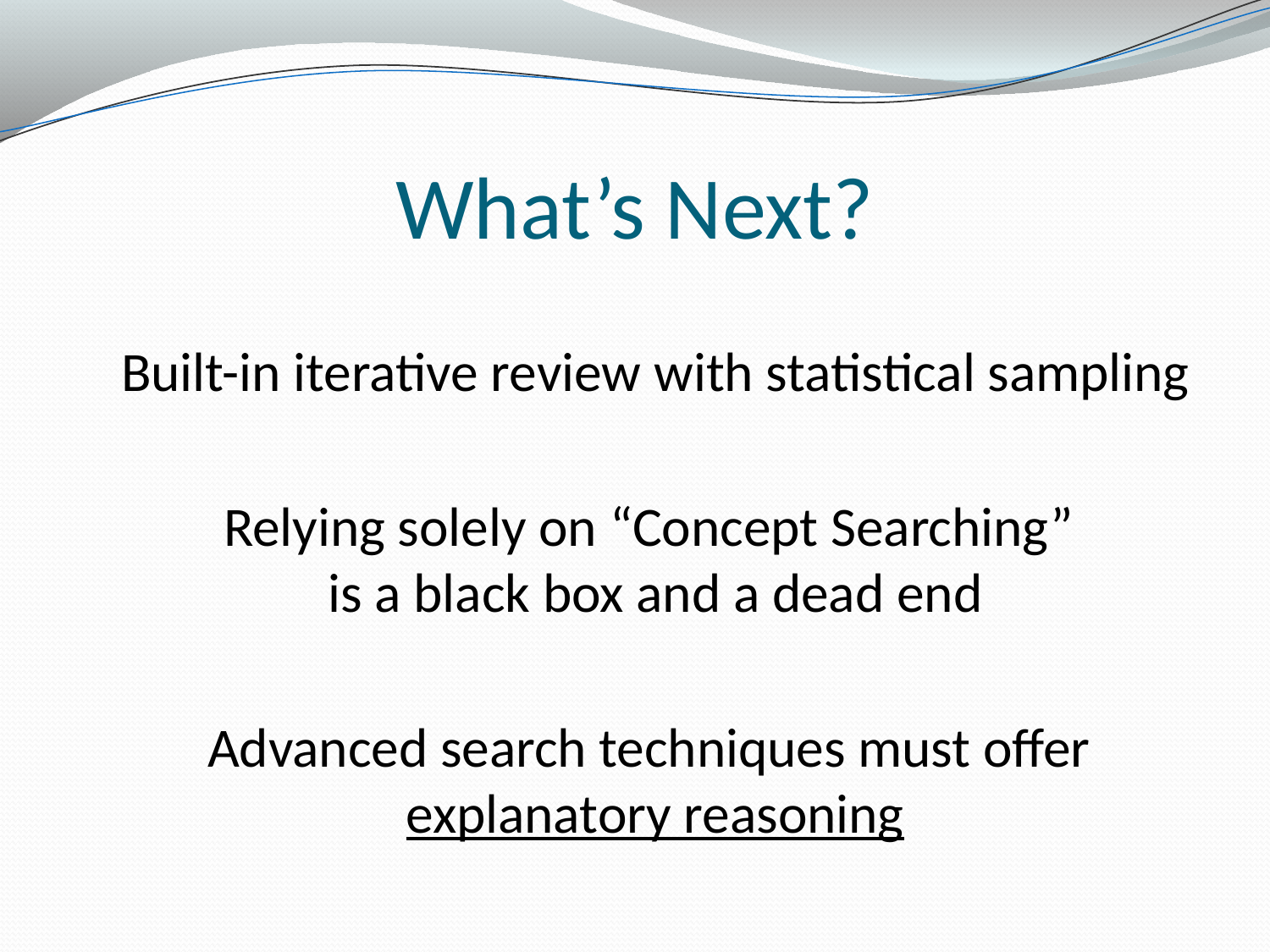

# What’s Next?

Built-in iterative review with statistical sampling

Relying solely on “Concept Searching”
is a black box and a dead end

Advanced search techniques must offer
explanatory reasoning